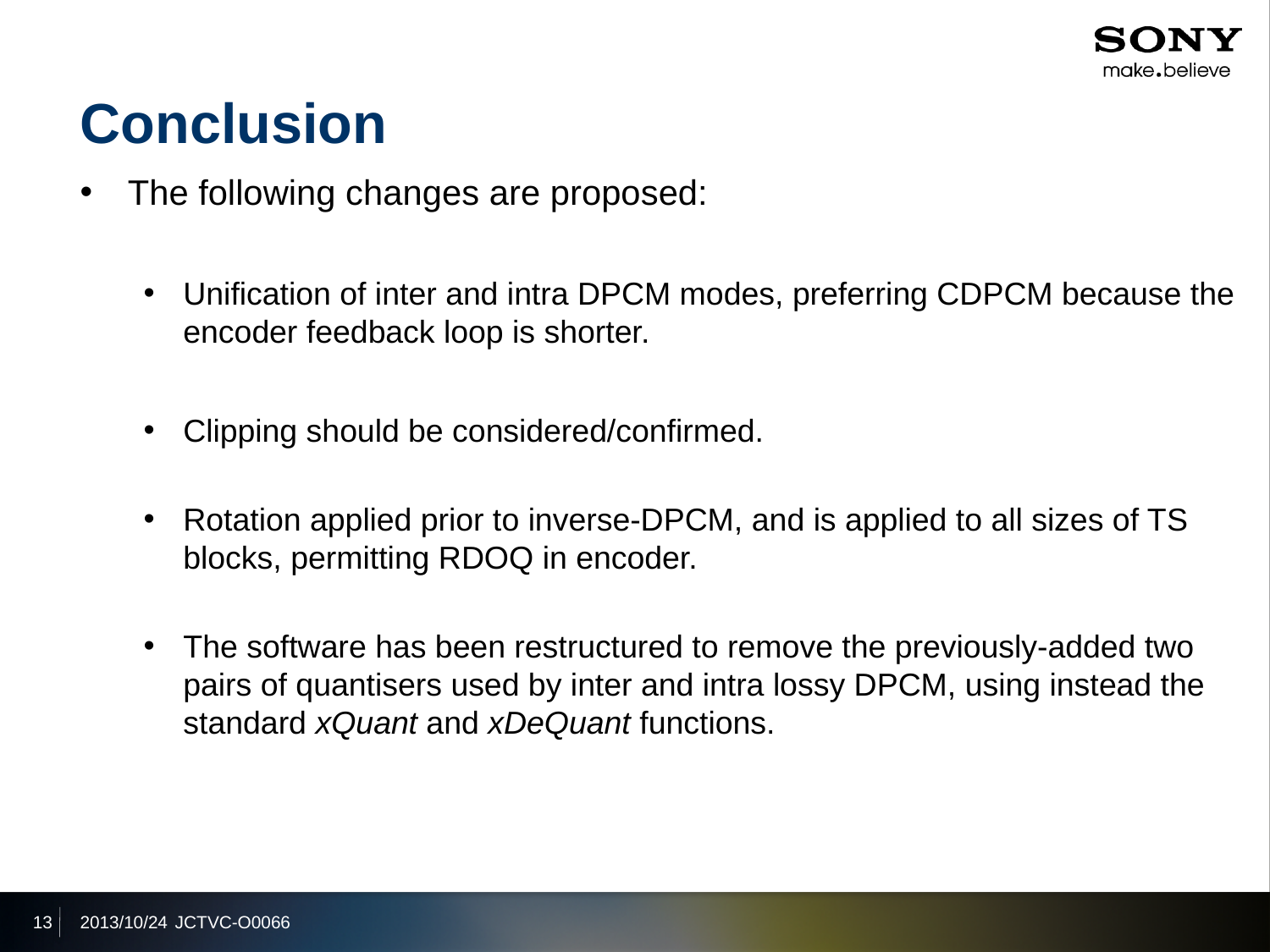

# Conclusion
The following changes are proposed:

Unification of inter and intra DPCM modes, preferring CDPCM because the encoder feedback loop is shorter.

Clipping should be considered/confirmed.

Rotation applied prior to inverse-DPCM, and is applied to all sizes of TS blocks, permitting RDOQ in encoder.

The software has been restructured to remove the previously-added two pairs of quantisers used by inter and intra lossy DPCM, using instead the standard xQuant and xDeQuant functions.

13
2013/10/24
JCTVC-O0066